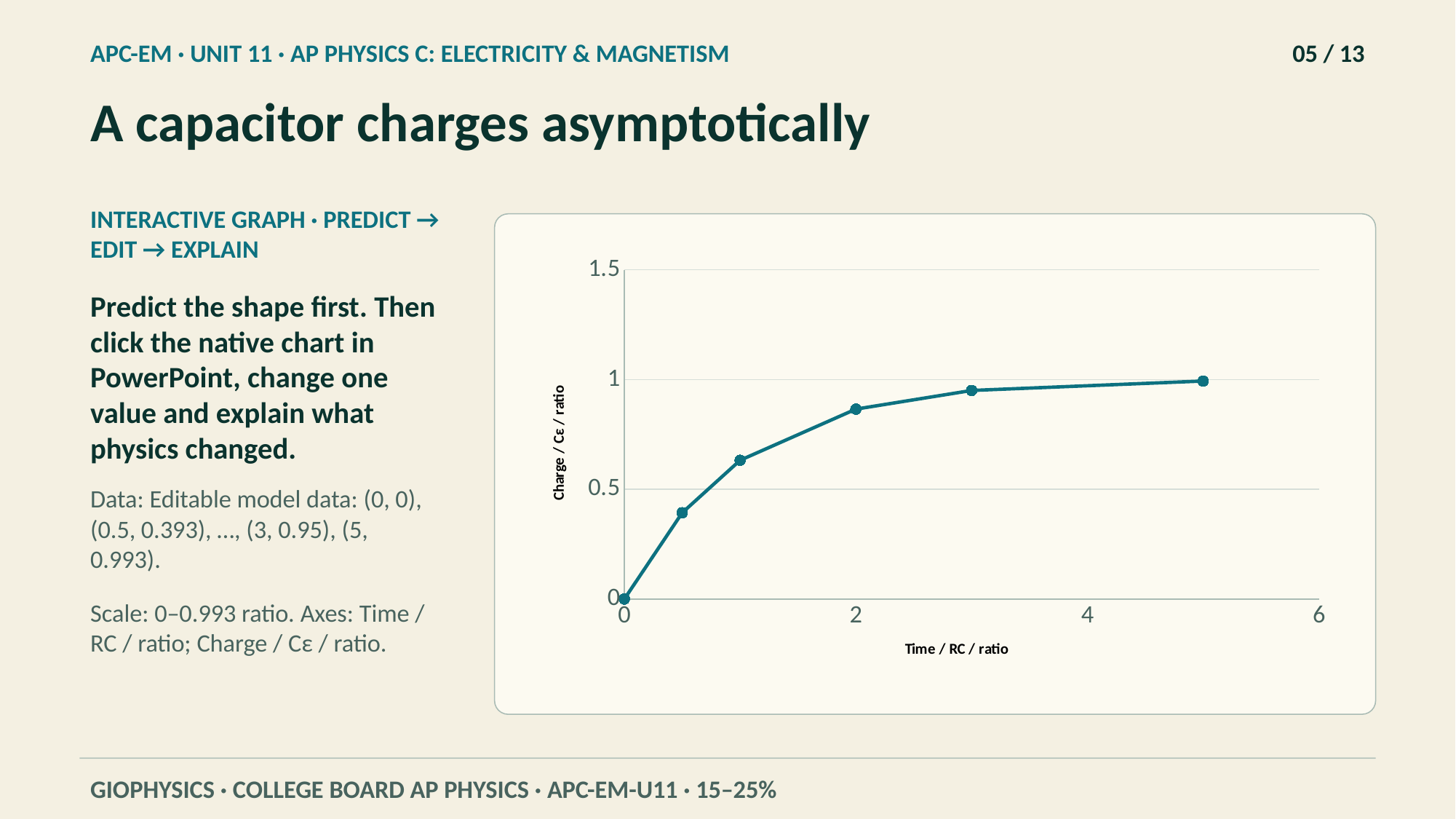

APC-EM · UNIT 11 · AP PHYSICS C: ELECTRICITY & MAGNETISM
05 / 13
A capacitor charges asymptotically
INTERACTIVE GRAPH · PREDICT → EDIT → EXPLAIN

### Chart

| Category |  |
|---|---|
Predict the shape first. Then click the native chart in PowerPoint, change one value and explain what physics changed.
Data: Editable model data: (0, 0), (0.5, 0.393), …, (3, 0.95), (5, 0.993).
Scale: 0–0.993 ratio. Axes: Time / RC / ratio; Charge / Cε / ratio.

GIOPHYSICS · COLLEGE BOARD AP PHYSICS · APC-EM-U11 · 15–25%